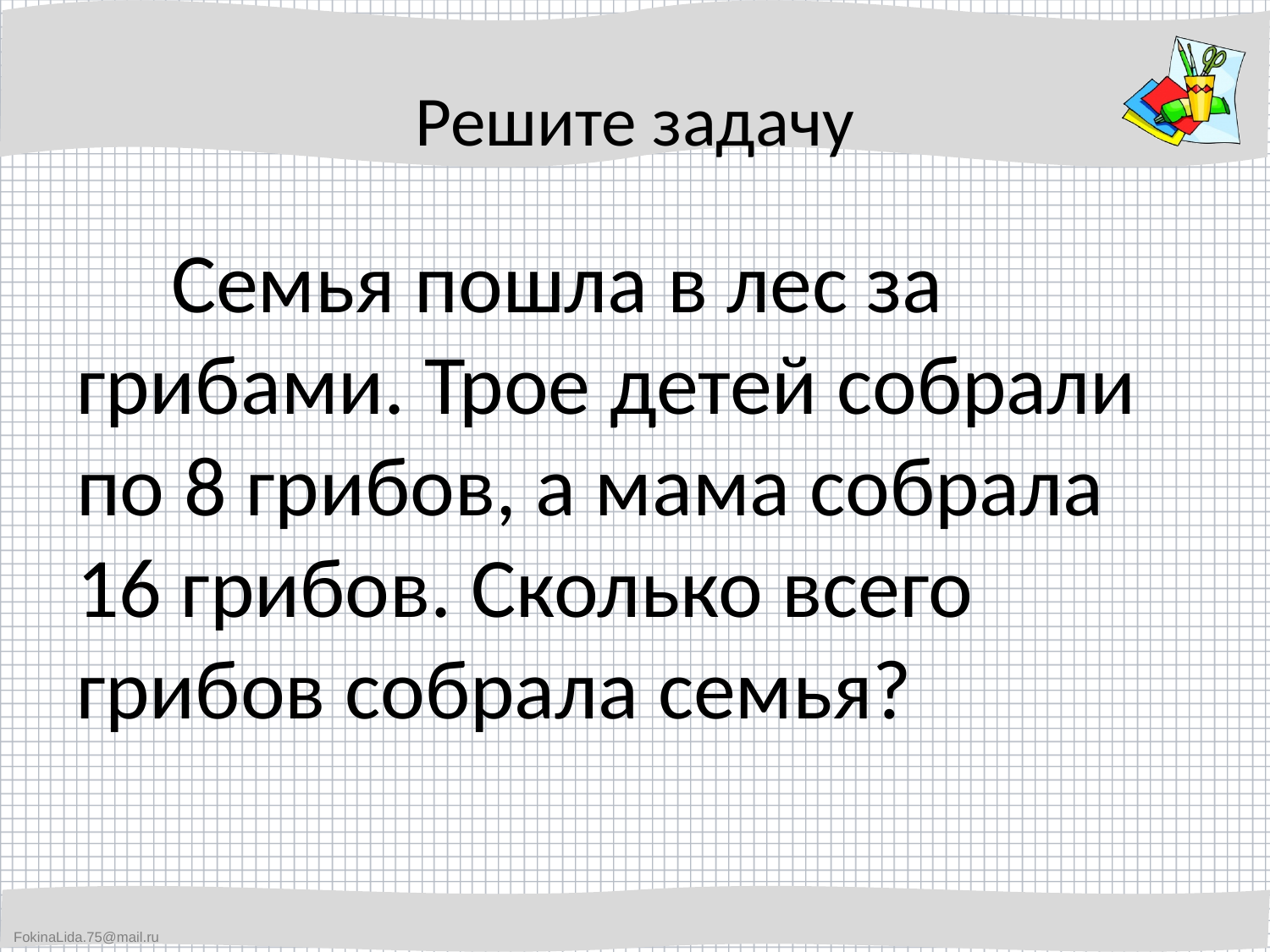

# Решите задачу
     Семья пошла в лес за грибами. Трое детей собрали по 8 грибов, а мама собрала 16 грибов. Сколько всего грибов собрала семья?